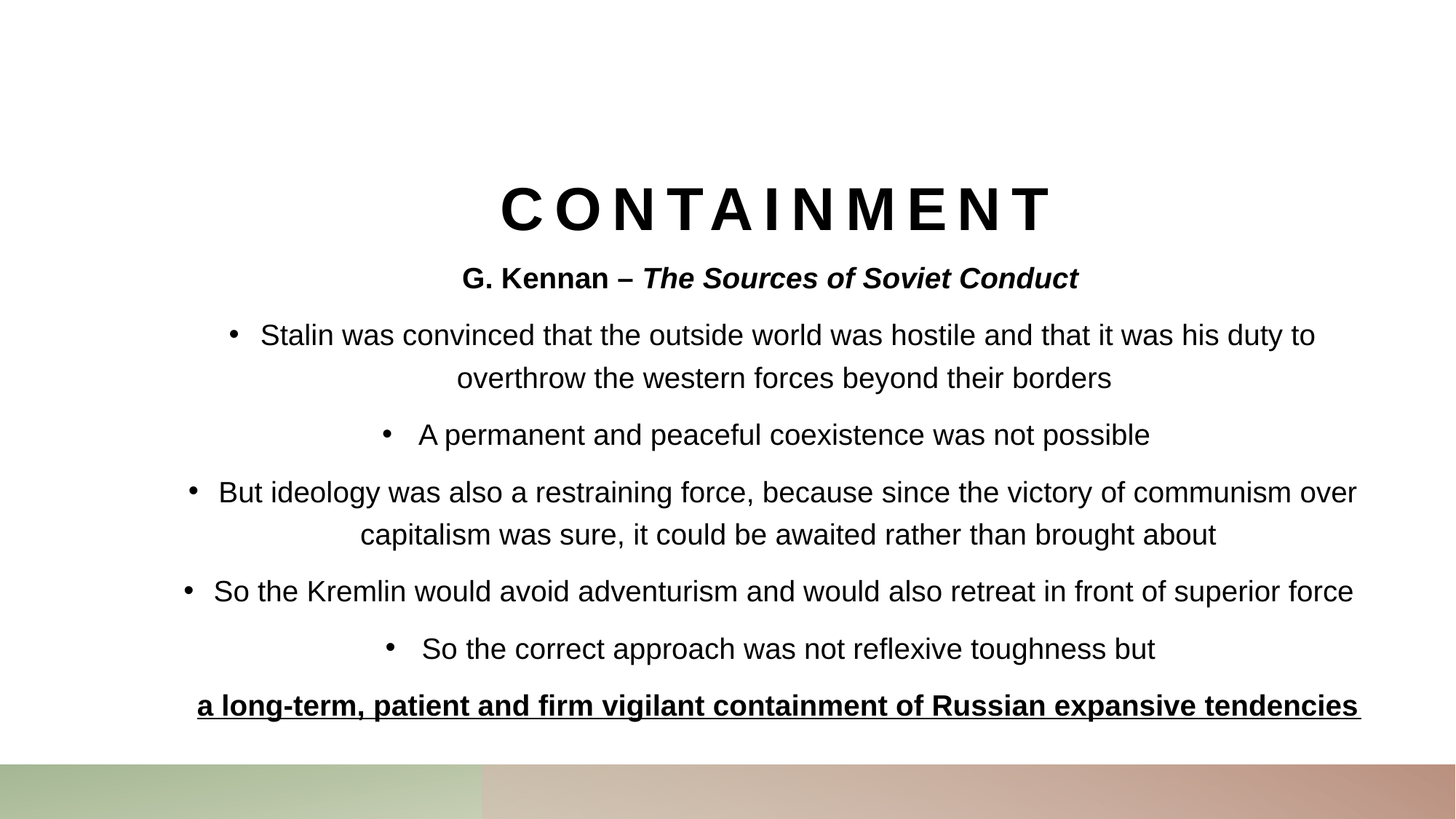

# containment
G. Kennan – The Sources of Soviet Conduct
Stalin was convinced that the outside world was hostile and that it was his duty to overthrow the western forces beyond their borders
A permanent and peaceful coexistence was not possible
But ideology was also a restraining force, because since the victory of communism over capitalism was sure, it could be awaited rather than brought about
So the Kremlin would avoid adventurism and would also retreat in front of superior force
So the correct approach was not reflexive toughness but
 a long-term, patient and firm vigilant containment of Russian expansive tendencies